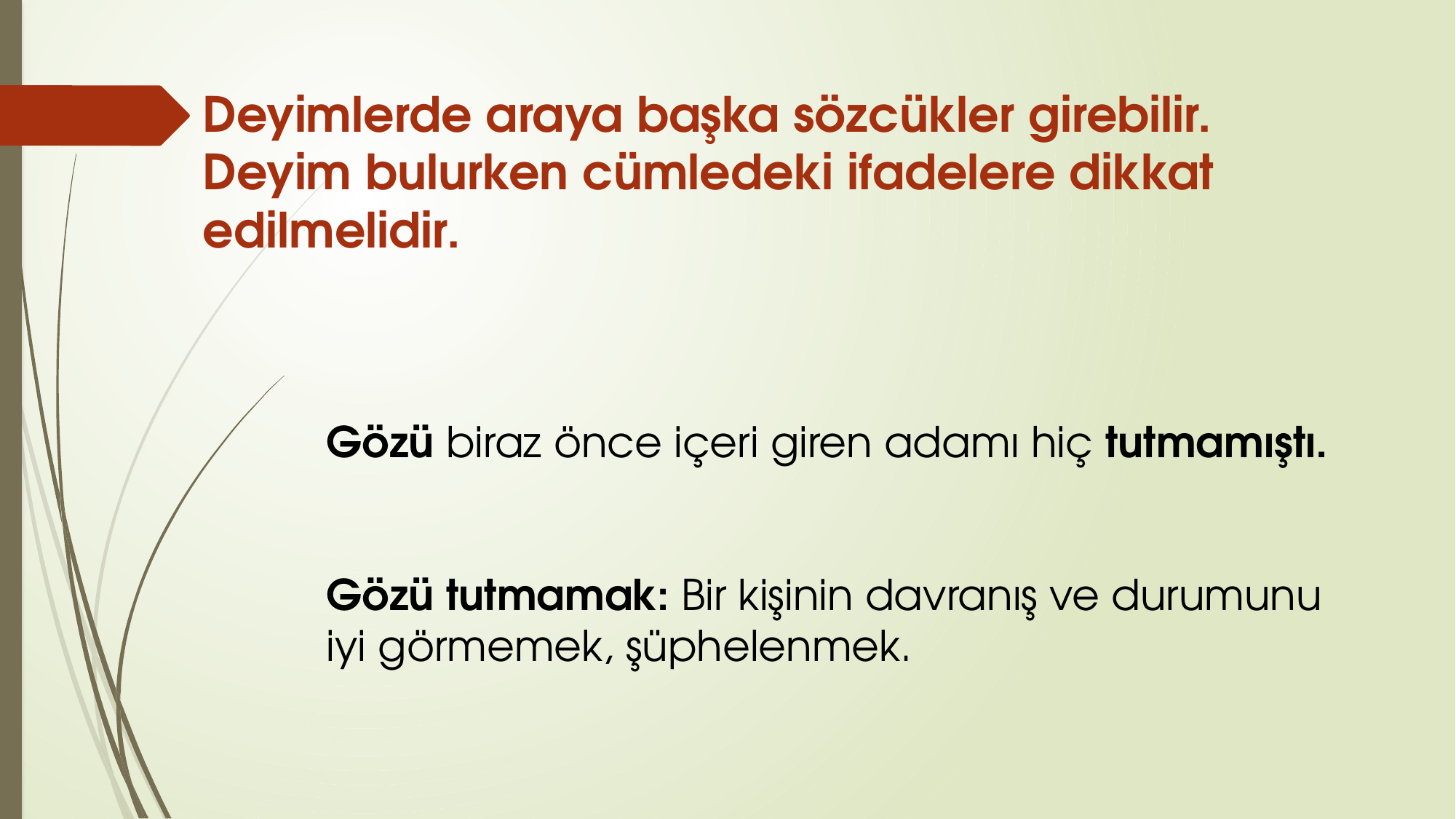

Deyimlerde araya başka sözcükler girebilir. Deyim bulurken cümledeki ifadelere dikkat edilmelidir.
Gözü biraz önce içeri giren adamı hiç tutmamıştı.

Gözü tutmamak: Bir kişinin davranış ve durumunu iyi görmemek, şüphelenmek.